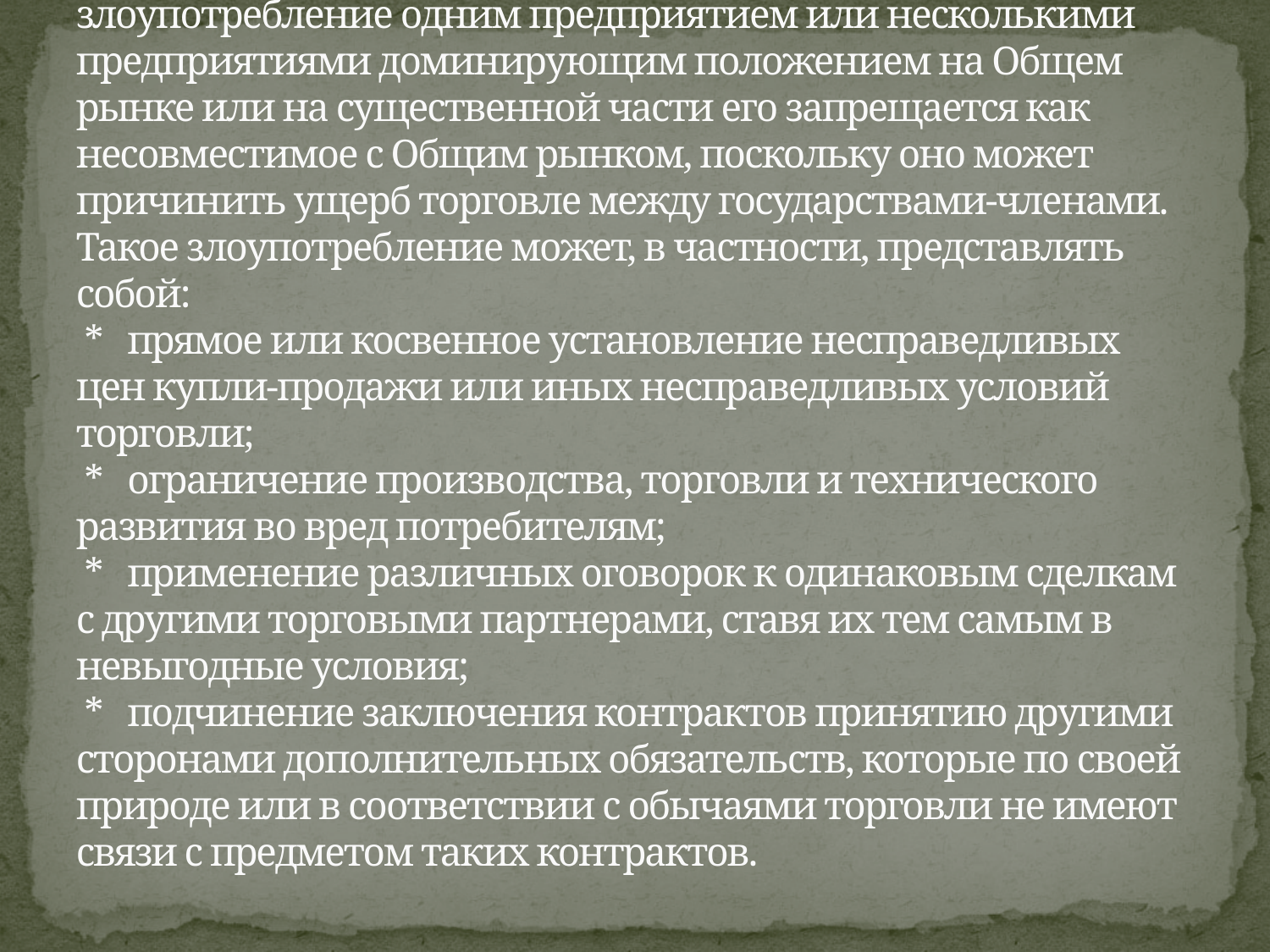

# Статья 86 Римского договора гласит: "Любое злоупотребление одним предприятием или несколькими предприятиями доминирую­щим положением на Общем рынке или на существенной части его запрещается как несовместимое с Общим рынком, поскольку оно может причинить ущерб торговле между государствами-членами. Такое злоупотребление может, в частности, представлять собой: *   прямое или косвенное установление несправедливых цен купли-продажи или иных несправедливых условий торговли; *   ограничение производства, торговли и технического разви­тия во вред потребителям; *   применение различных оговорок к одинаковым сделкам с другими торговыми партнерами, ставя их тем самым в невыгодные условия; *   подчинение заключения контрактов принятию другими сто­ронами дополнительных обязательств, которые по своей природе или в соответствии с обычаями торговли не имеют связи с предметом таких контрактов.